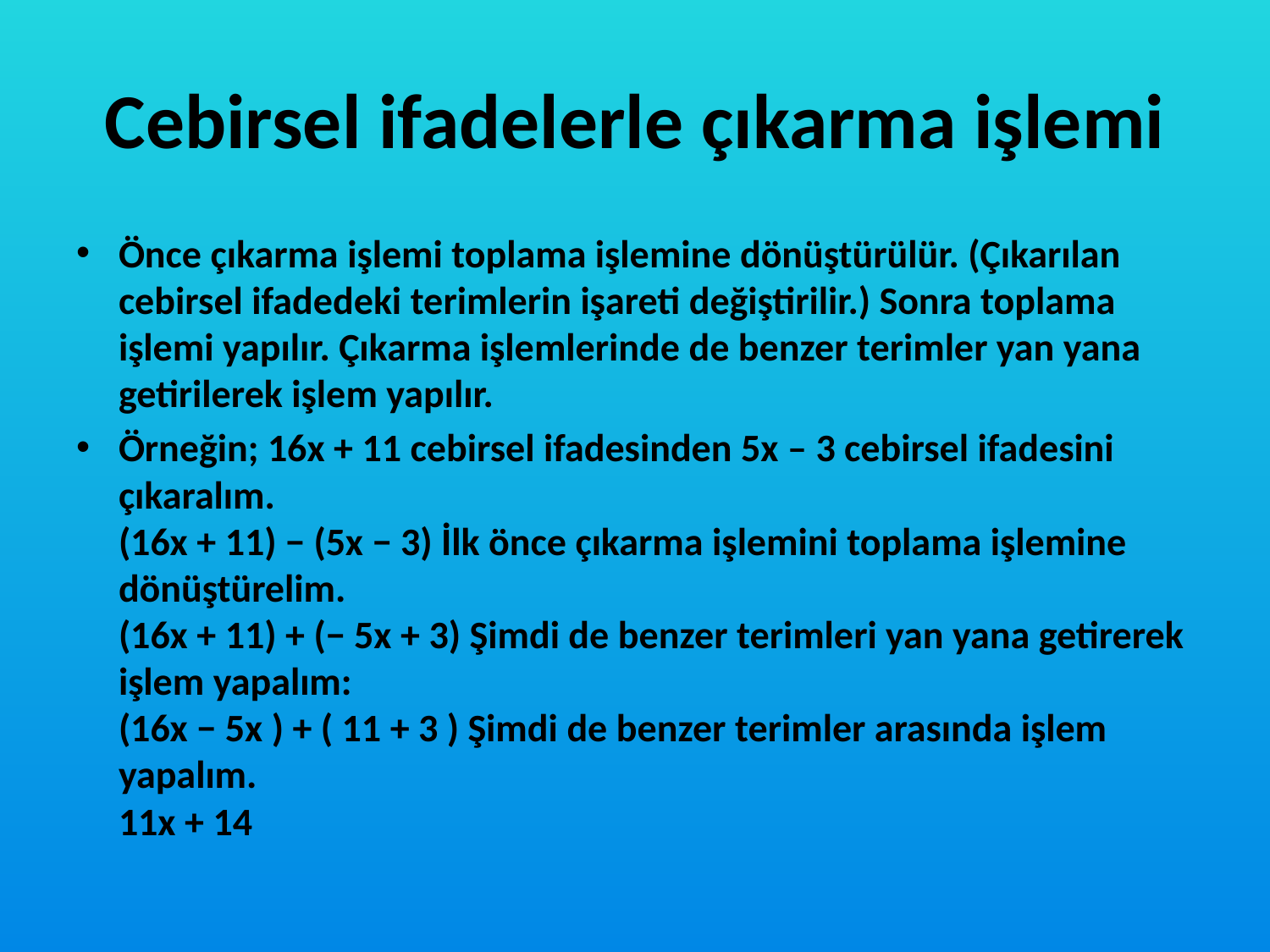

# Cebirsel ifadelerle çıkarma işlemi
Önce çıkarma işlemi toplama işlemine dönüştürülür. (Çıkarılan cebirsel ifadedeki terimlerin işareti değiştirilir.) Sonra toplama işlemi yapılır. Çıkarma işlemlerinde de benzer terimler yan yana getirilerek işlem yapılır.
Örneğin; 16x + 11 cebirsel ifadesinden 5x – 3 cebirsel ifadesini çıkaralım.
(16x + 11) − (5x − 3) İlk önce çıkarma işlemini toplama işlemine dönüştürelim.
(16x + 11) + (− 5x + 3) Şimdi de benzer terimleri yan yana getirerek işlem yapalım:
(16x − 5x ) + ( 11 + 3 ) Şimdi de benzer terimler arasında işlem yapalım.
11x + 14